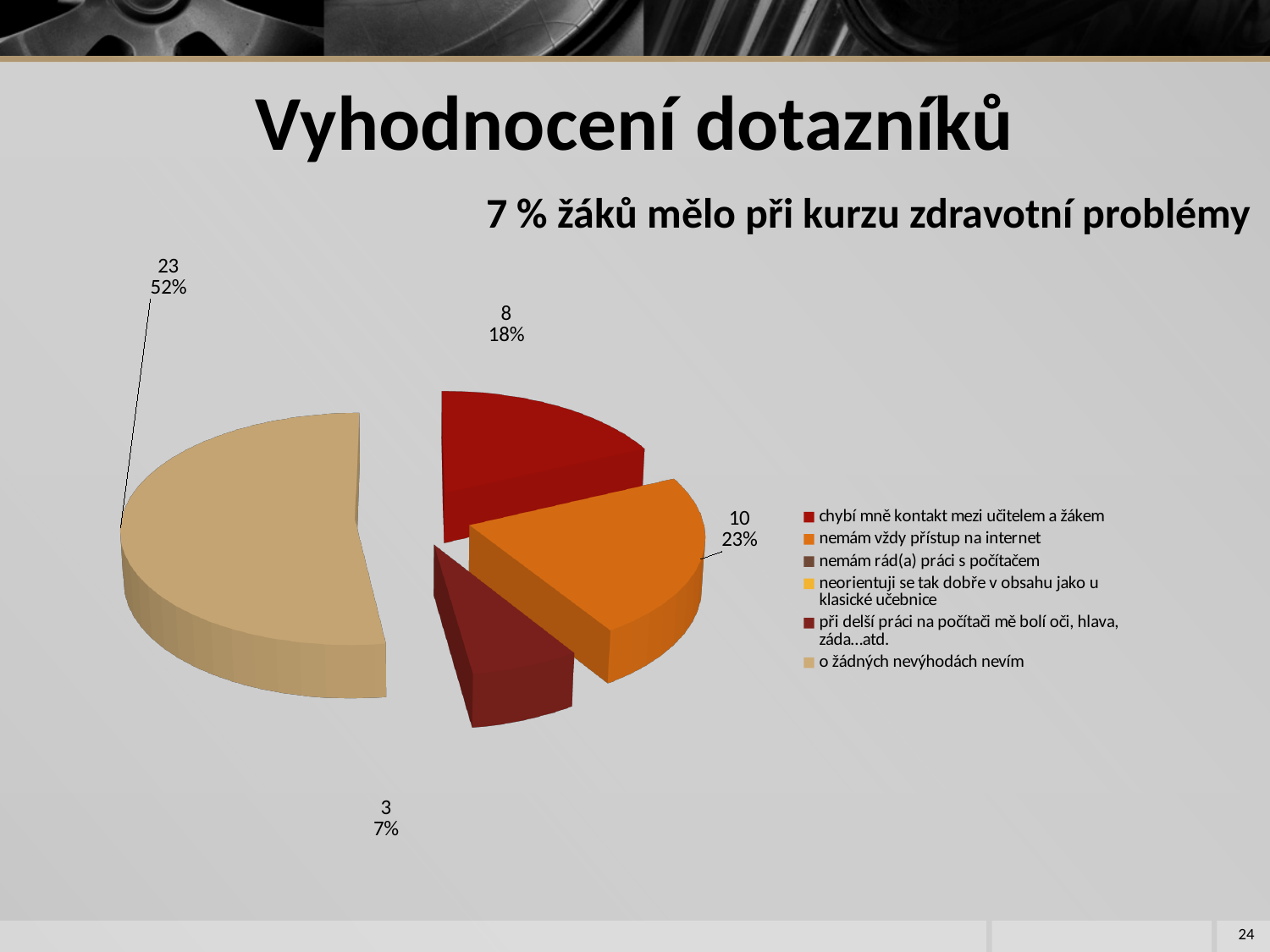

Vyhodnocení dotazníků
7 % žáků mělo při kurzu zdravotní problémy

[unsupported chart]

24